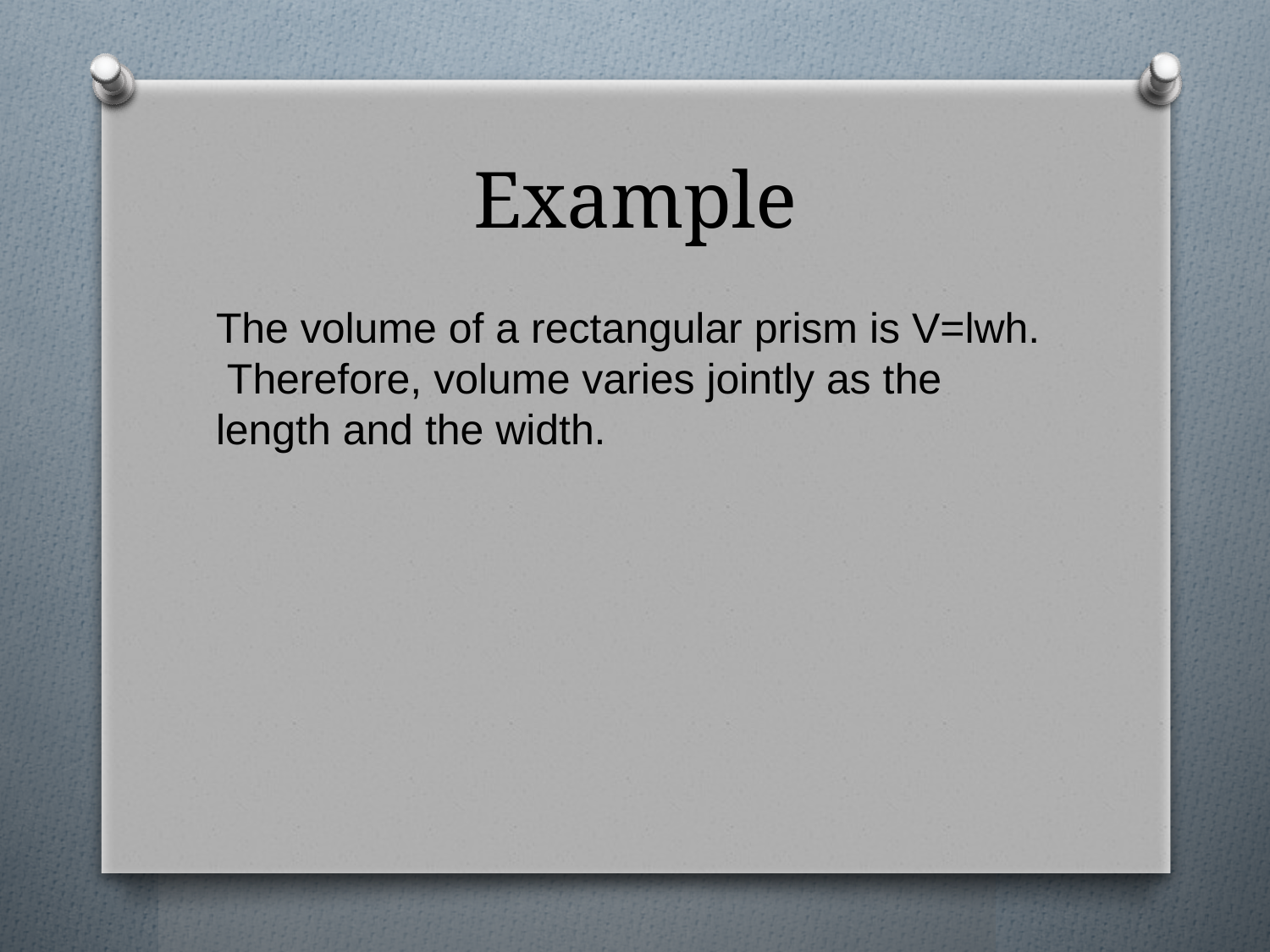

# Example
The volume of a rectangular prism is V=lwh.  Therefore, volume varies jointly as the length and the width.